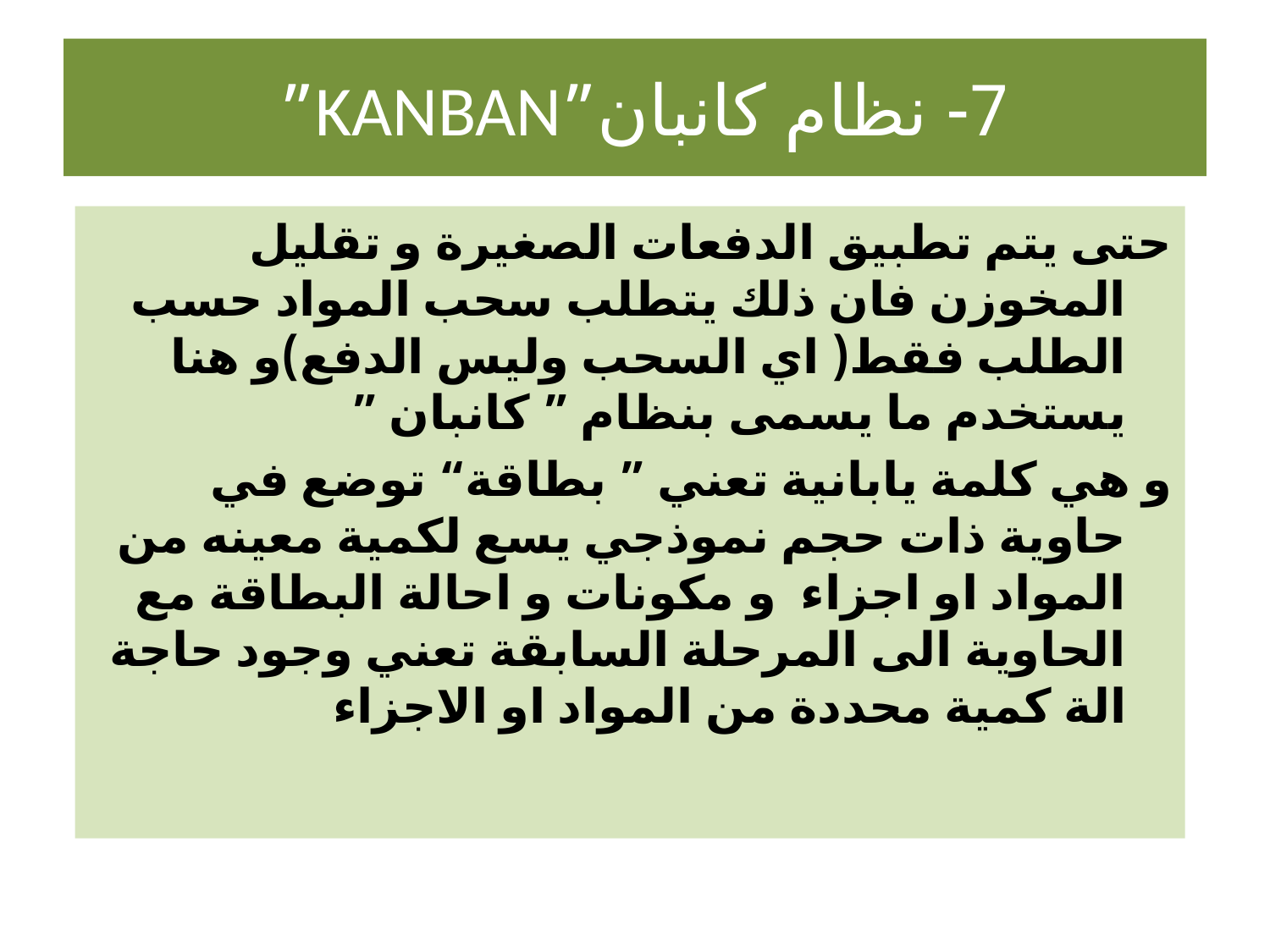

# 7- نظام كانبان”KANBAN”
حتى يتم تطبيق الدفعات الصغيرة و تقليل المخوزن فان ذلك يتطلب سحب المواد حسب الطلب فقط( اي السحب وليس الدفع)و هنا يستخدم ما يسمى بنظام ” كانبان ”
و هي كلمة يابانية تعني ” بطاقة“ توضع في حاوية ذات حجم نموذجي يسع لكمية معينه من المواد او اجزاء  و مكونات و احالة البطاقة مع الحاوية الى المرحلة السابقة تعني وجود حاجة الة كمية محددة من المواد او الاجزاء